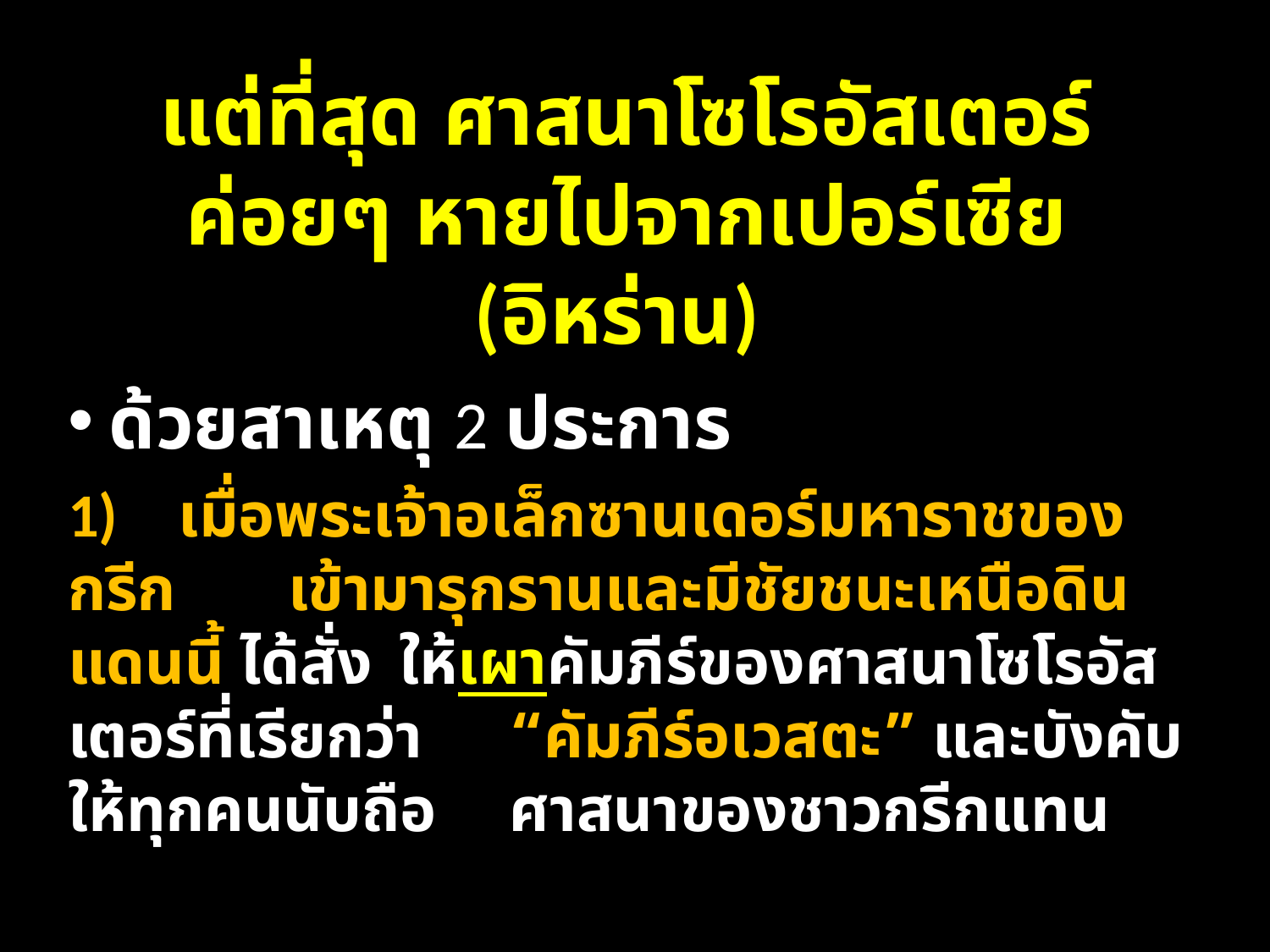

แต่ที่สุด ศาสนาโซโรอัสเตอร์
ค่อยๆ หายไปจากเปอร์เซีย (อิหร่าน)
ด้วยสาเหตุ 2 ประการ
1)	เมื่อพระเจ้าอเล็กซานเดอร์มหาราชของกรีก  	เข้ามารุกรานและมีชัยชนะเหนือดินแดนนี้ ได้สั่ง	ให้เผาคัมภีร์ของศาสนาโซโรอัสเตอร์ที่เรียกว่า 	“คัมภีร์อเวสตะ” และบังคับให้ทุกคนนับถือ	ศาสนาของชาวกรีกแทน